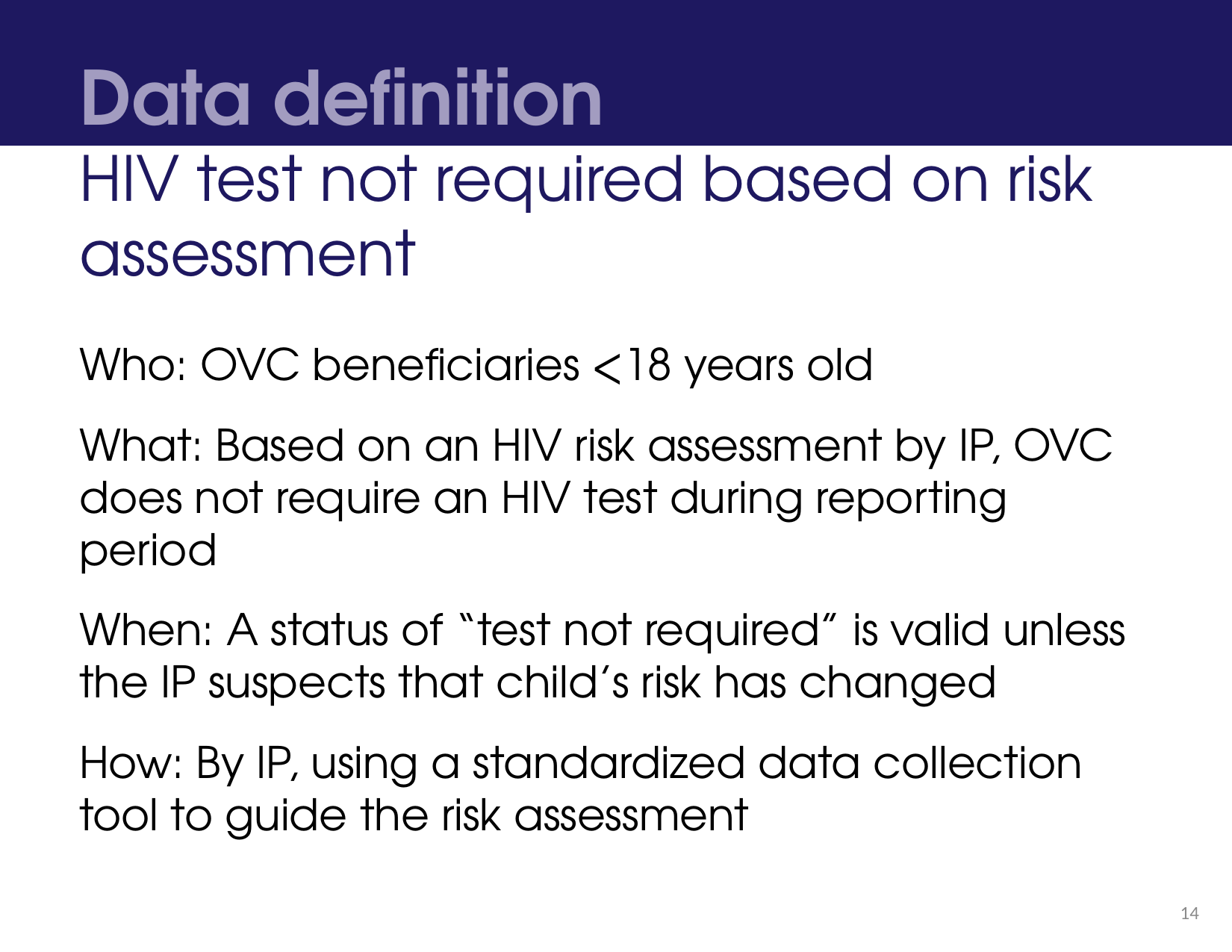

# Data definition
HIV test not required based on risk assessment
Who: OVC beneficiaries <18 years old
What: Based on an HIV risk assessment by IP, OVC does not require an HIV test during reporting period
When: A status of “test not required” is valid unless the IP suspects that child’s risk has changed
How: By IP, using a standardized data collection tool to guide the risk assessment

14